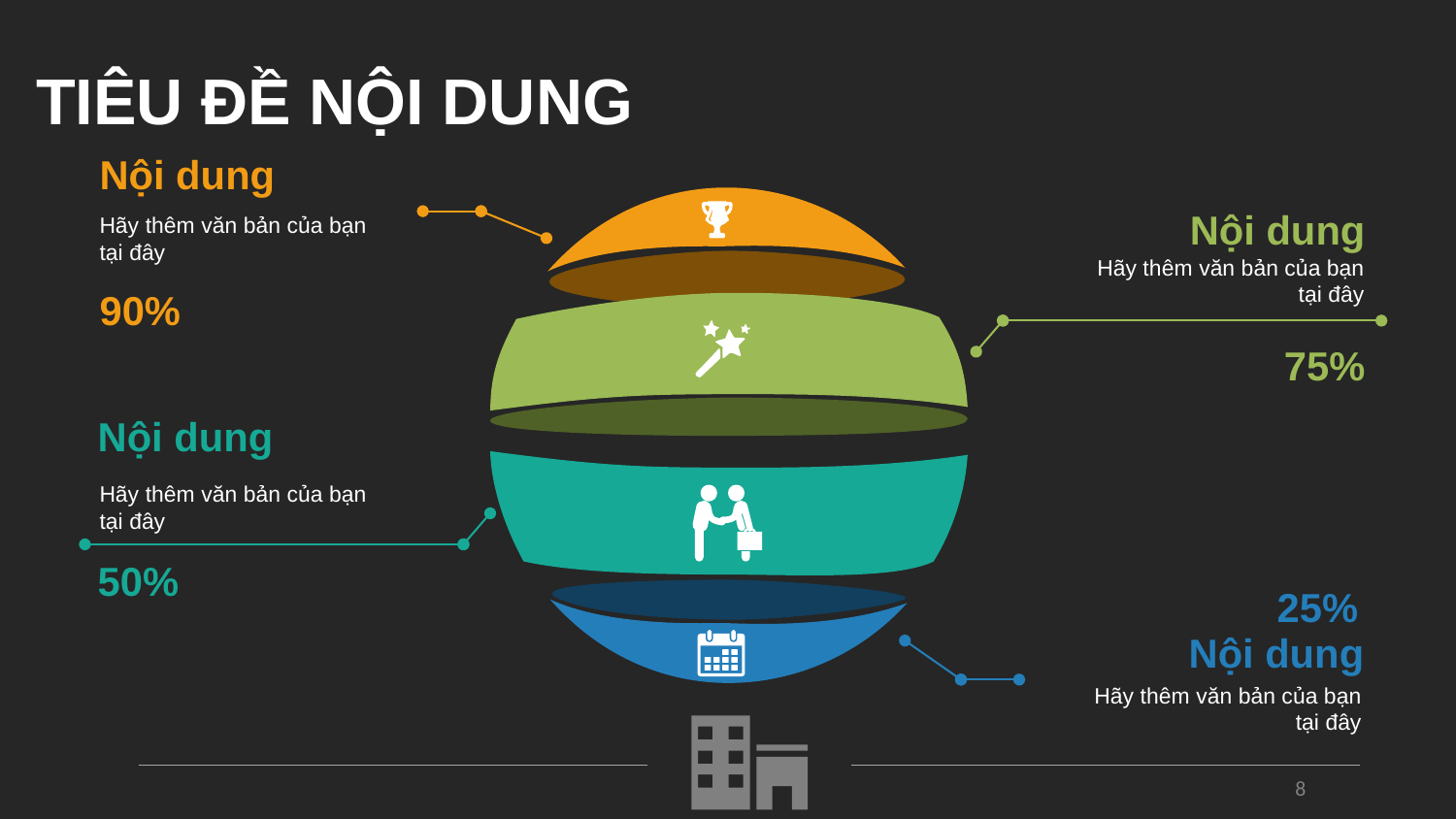

TIÊU ĐỀ NỘI DUNG
Nội dung
Hãy thêm văn bản của bạn tại đây
90%

Nội dung
Hãy thêm văn bản của bạn tại đây
75%
Nội dung
Hãy thêm văn bản của bạn tại đây
50%
25%
Nội dung
Hãy thêm văn bản của bạn tại đây